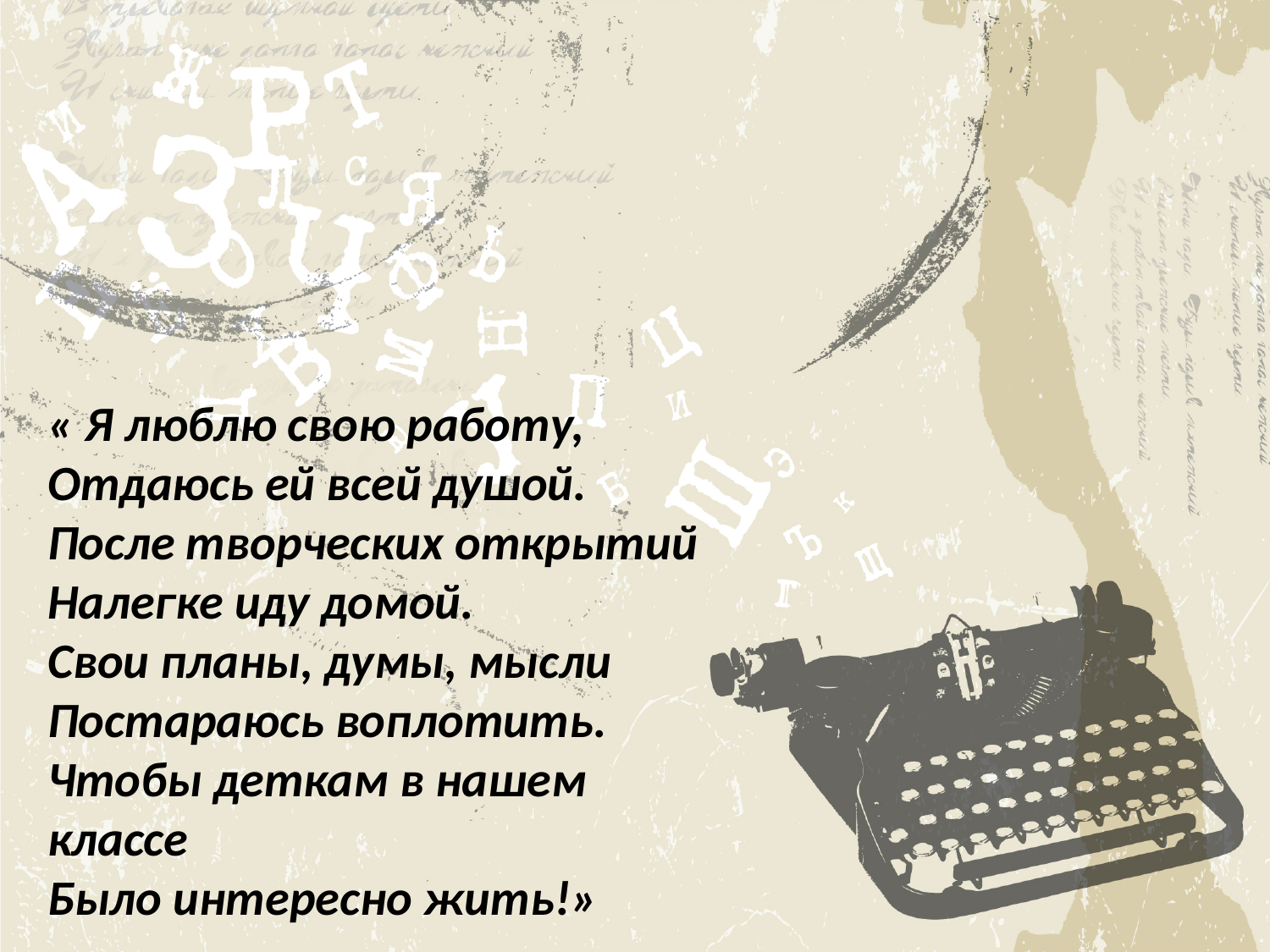

« Я люблю свою работу,
Отдаюсь ей всей душой.
После творческих открытий
Налегке иду домой.
Свои планы, думы, мысли
Постараюсь воплотить.
Чтобы деткам в нашем классе
Было интересно жить!»